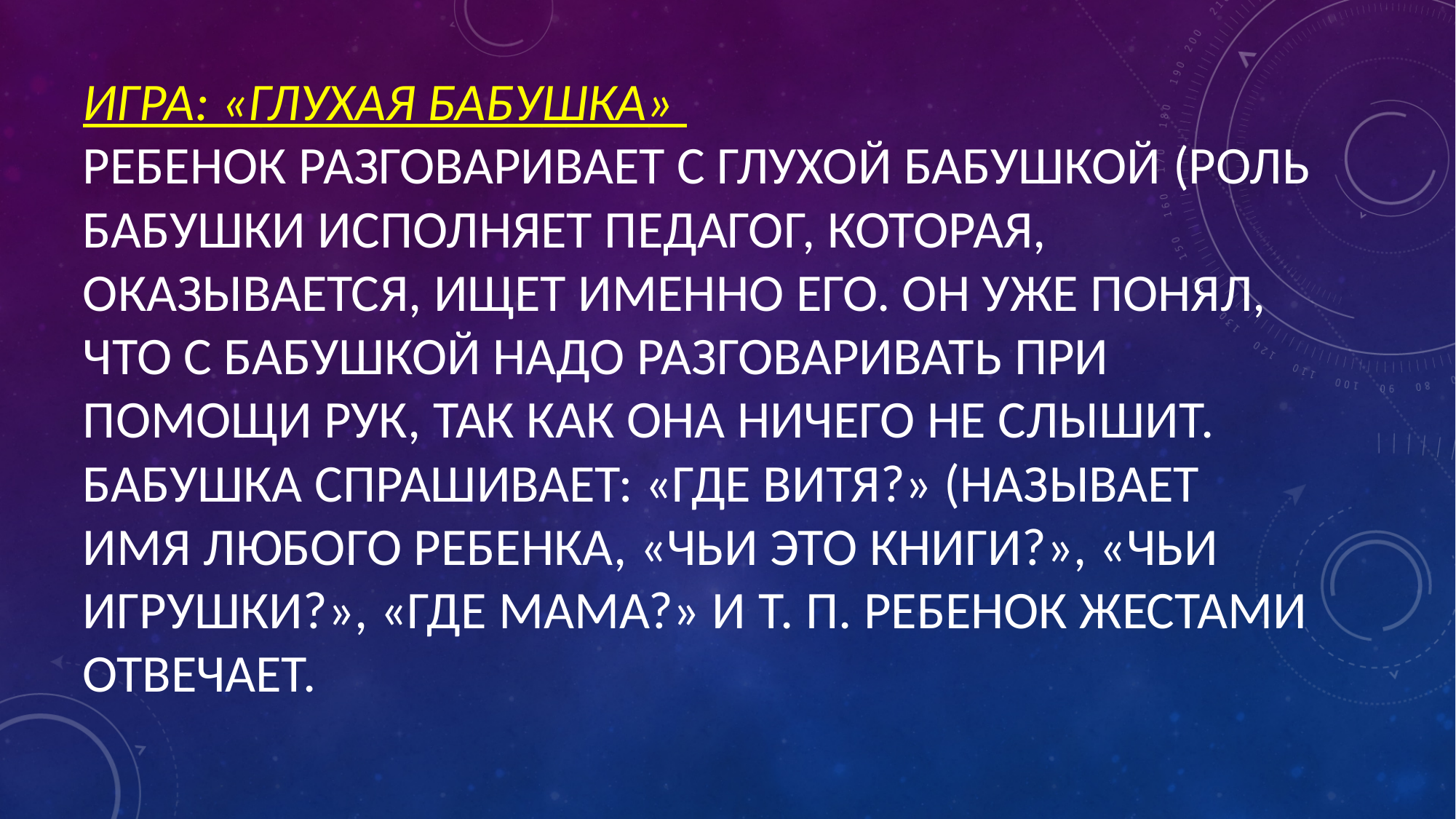

# Игра: «Глухая бабушка»  Ребенок разговаривает с глухой бабушкой (роль бабушки исполняет педагог, которая, оказывается, ищет именно его. Он уже понял, что с бабушкой надо разговаривать при помощи рук, так как она ничего не слышит. Бабушка спрашивает: «Где Витя?» (называет имя любого ребенка, «Чьи это книги?», «Чьи игрушки?», «Где мама?» и т. п. Ребенок жестами отвечает.